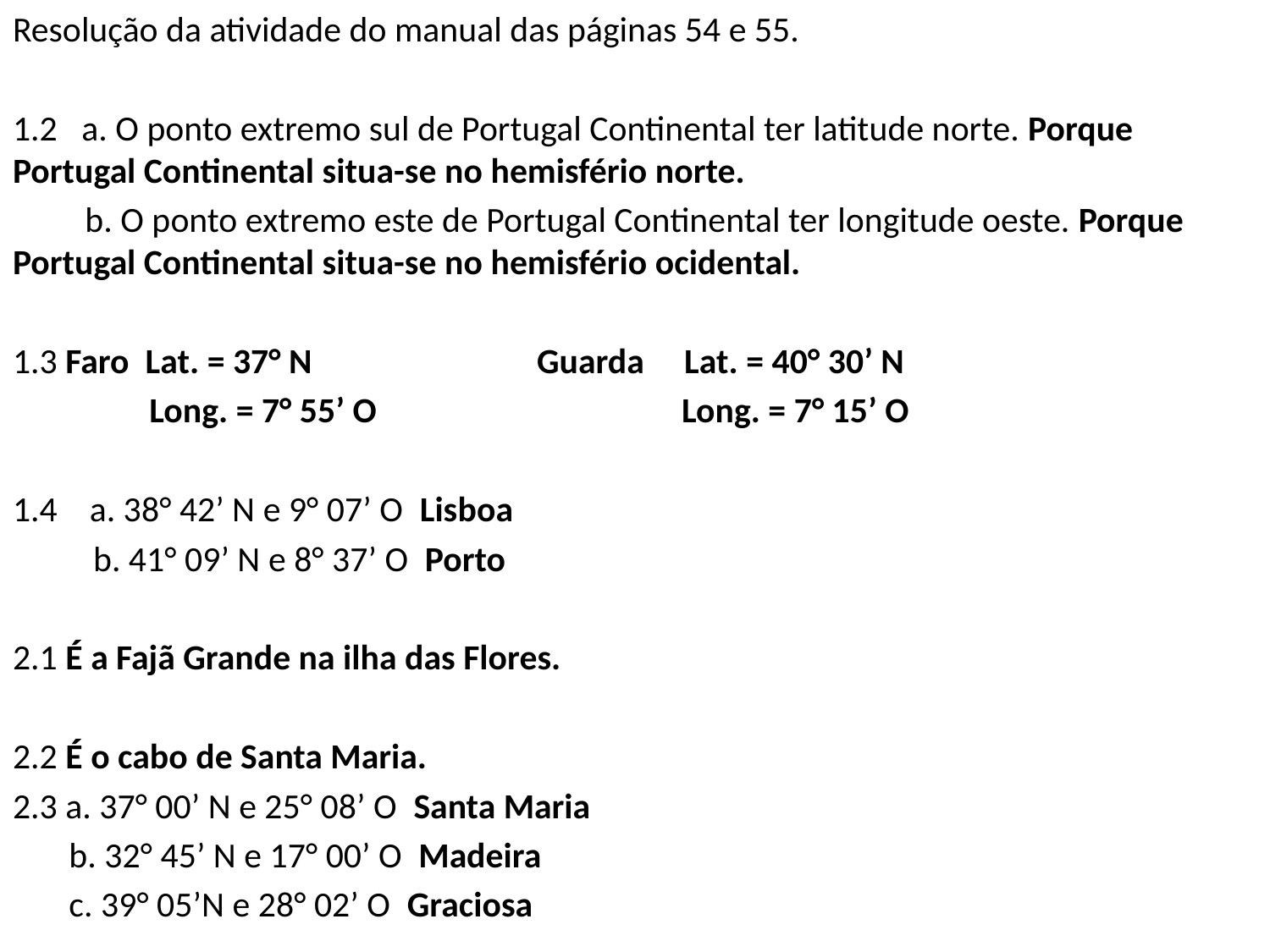

Resolução da atividade do manual das páginas 54 e 55.

1.2   a. O ponto extremo sul de Portugal Continental ter latitude norte. Porque Portugal Continental situa-se no hemisfério norte.
         b. O ponto extremo este de Portugal Continental ter longitude oeste. Porque Portugal Continental situa-se no hemisfério ocidental.

1.3 Faro  Lat. = 37° N                            Guarda     Lat. = 40° 30’ N
                 Long. = 7° 55’ O                                      Long. = 7° 15’ O

1.4    a. 38° 42’ N e 9° 07’ O  Lisboa
          b. 41° 09’ N e 8° 37’ O  Porto

2.1 É a Fajã Grande na ilha das Flores.

2.2 É o cabo de Santa Maria.
2.3 a. 37° 00’ N e 25° 08’ O  Santa Maria
       b. 32° 45’ N e 17° 00’ O  Madeira
       c. 39° 05’N e 28° 02’ O  Graciosa